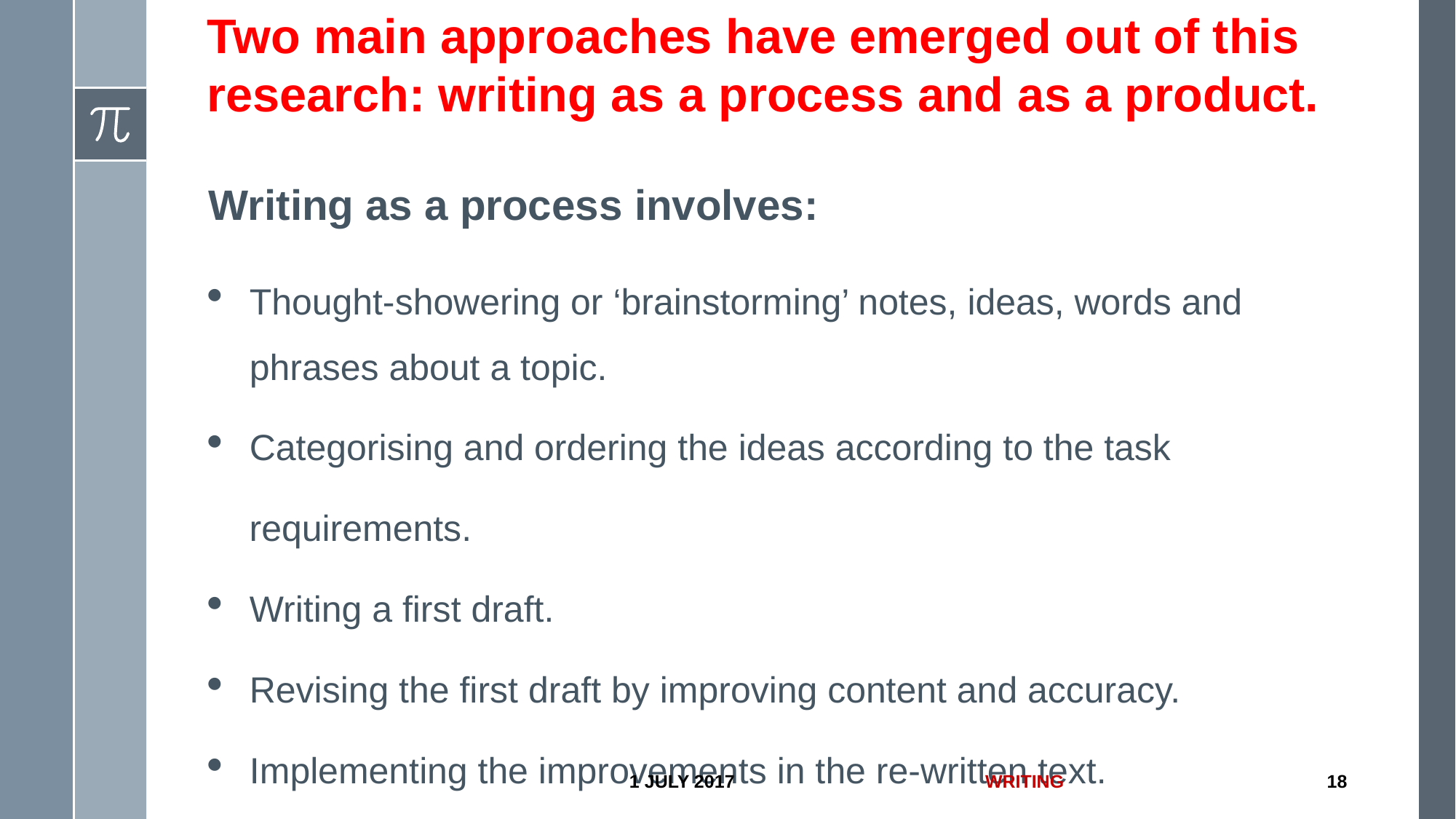

Two main approaches have emerged out of this research: writing as a process and as a product.
Writing as a process involves:
Thought-showering or ‘brainstorming’ notes, ideas, words and phrases about a topic.
Categorising and ordering the ideas according to the task
    requirements.
Writing a first draft.
Revising the first draft by improving content and accuracy.
Implementing the improvements in the re-written text.

1 July 2017
Writing
18